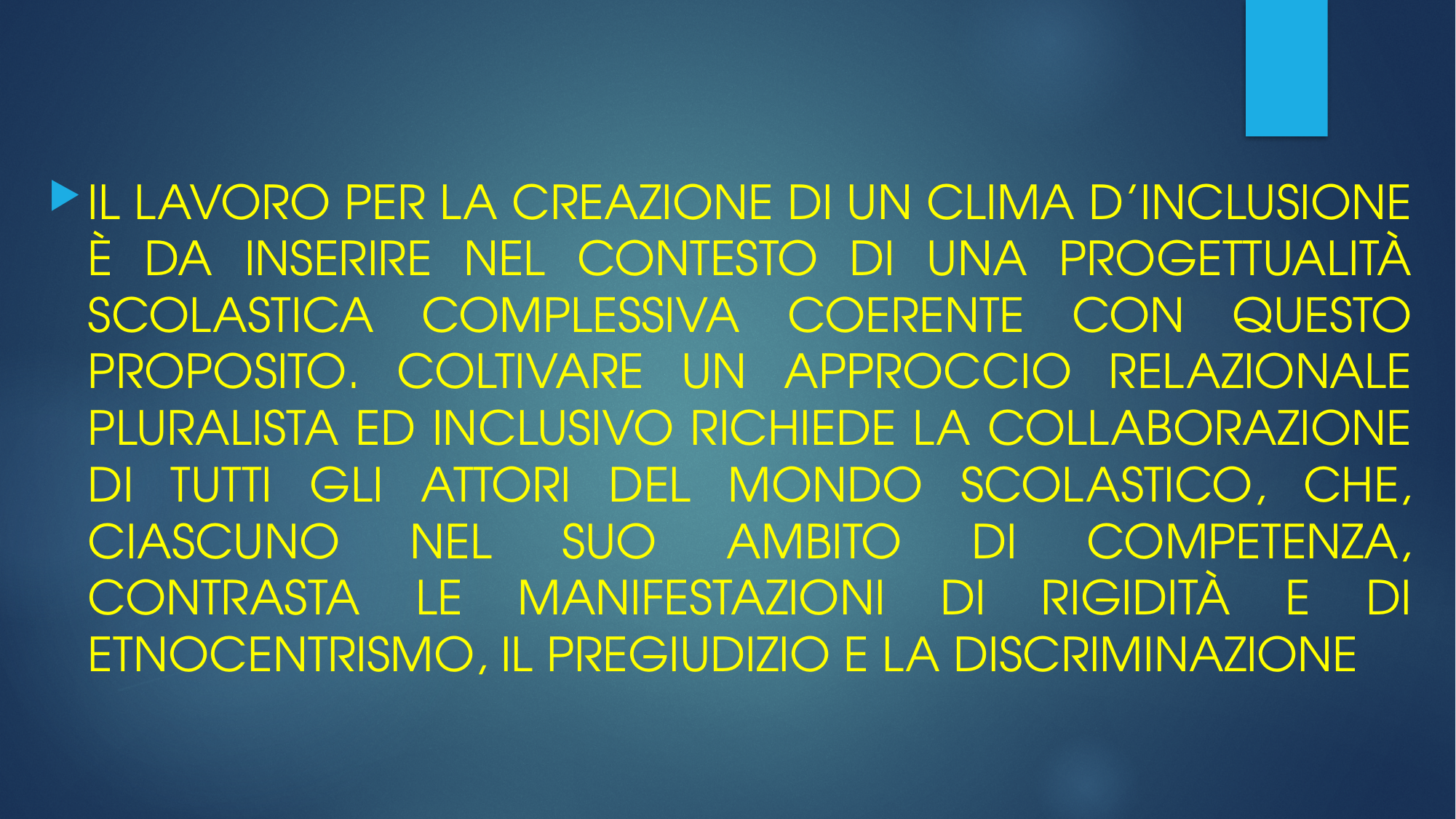

IL LAVORO PER LA CREAZIONE DI UN CLIMA D’INCLUSIONE È DA INSERIRE NEL CONTESTO DI UNA PROGETTUALITÀ SCOLASTICA COMPLESSIVA COERENTE CON QUESTO PROPOSITO. COLTIVARE UN APPROCCIO RELAZIONALE PLURALISTA ED INCLUSIVO RICHIEDE LA COLLABORAZIONE DI TUTTI GLI ATTORI DEL MONDO SCOLASTICO, CHE, CIASCUNO NEL SUO AMBITO DI COMPETENZA, CONTRASTA LE MANIFESTAZIONI DI RIGIDITÀ E DI ETNOCENTRISMO, IL PREGIUDIZIO E LA DISCRIMINAZIONE